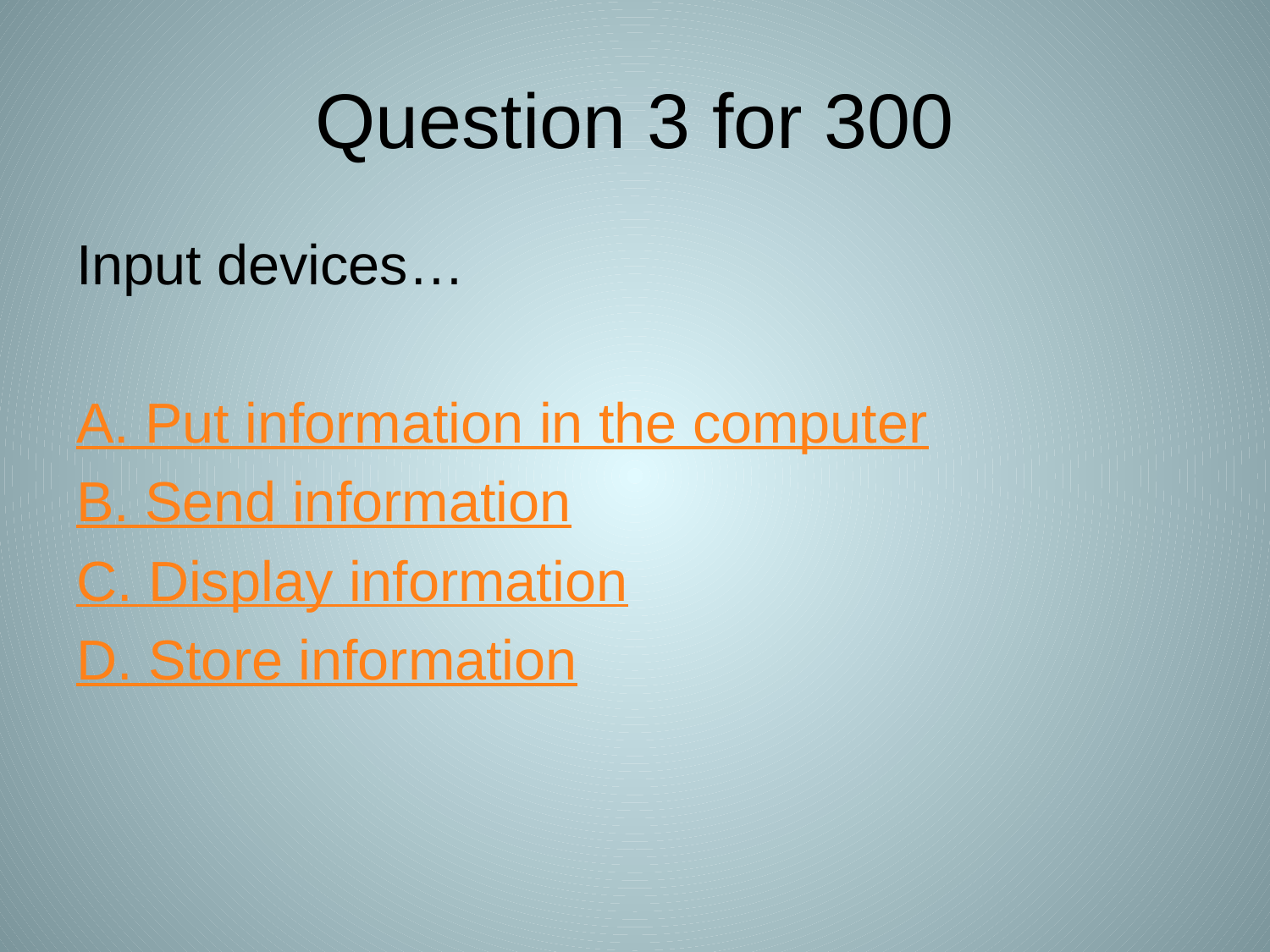

# Question 3 for 300
Input devices…

A. Put information in the computer
B. Send information
C. Display information
D. Store information